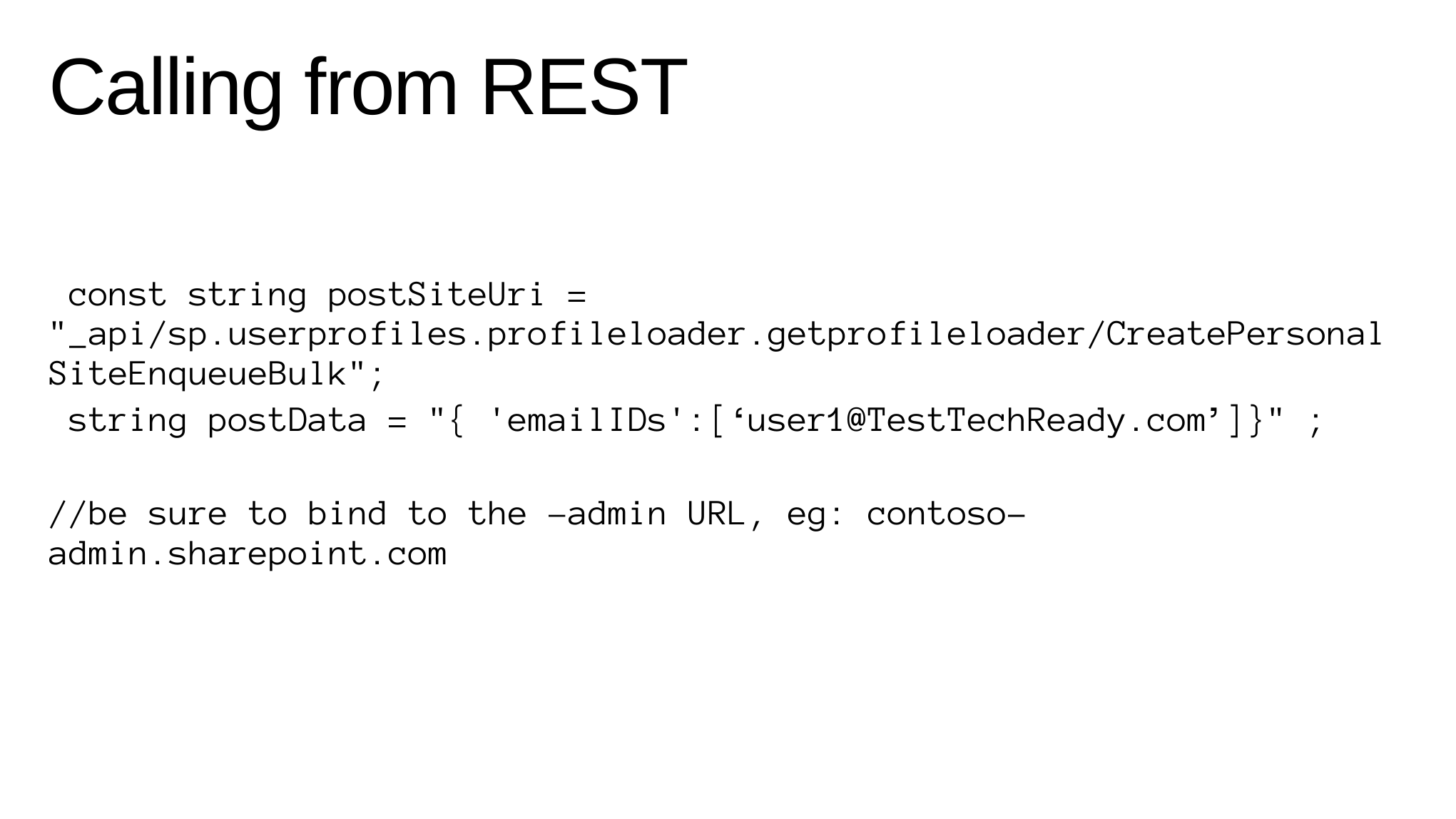

# Calling from REST
 const string postSiteUri = "_api/sp.userprofiles.profileloader.getprofileloader/CreatePersonalSiteEnqueueBulk";
 string postData = "{ 'emailIDs':[‘user1@TestTechReady.com’]}" ;

//be sure to bind to the –admin URL, eg: contoso-admin.sharepoint.com